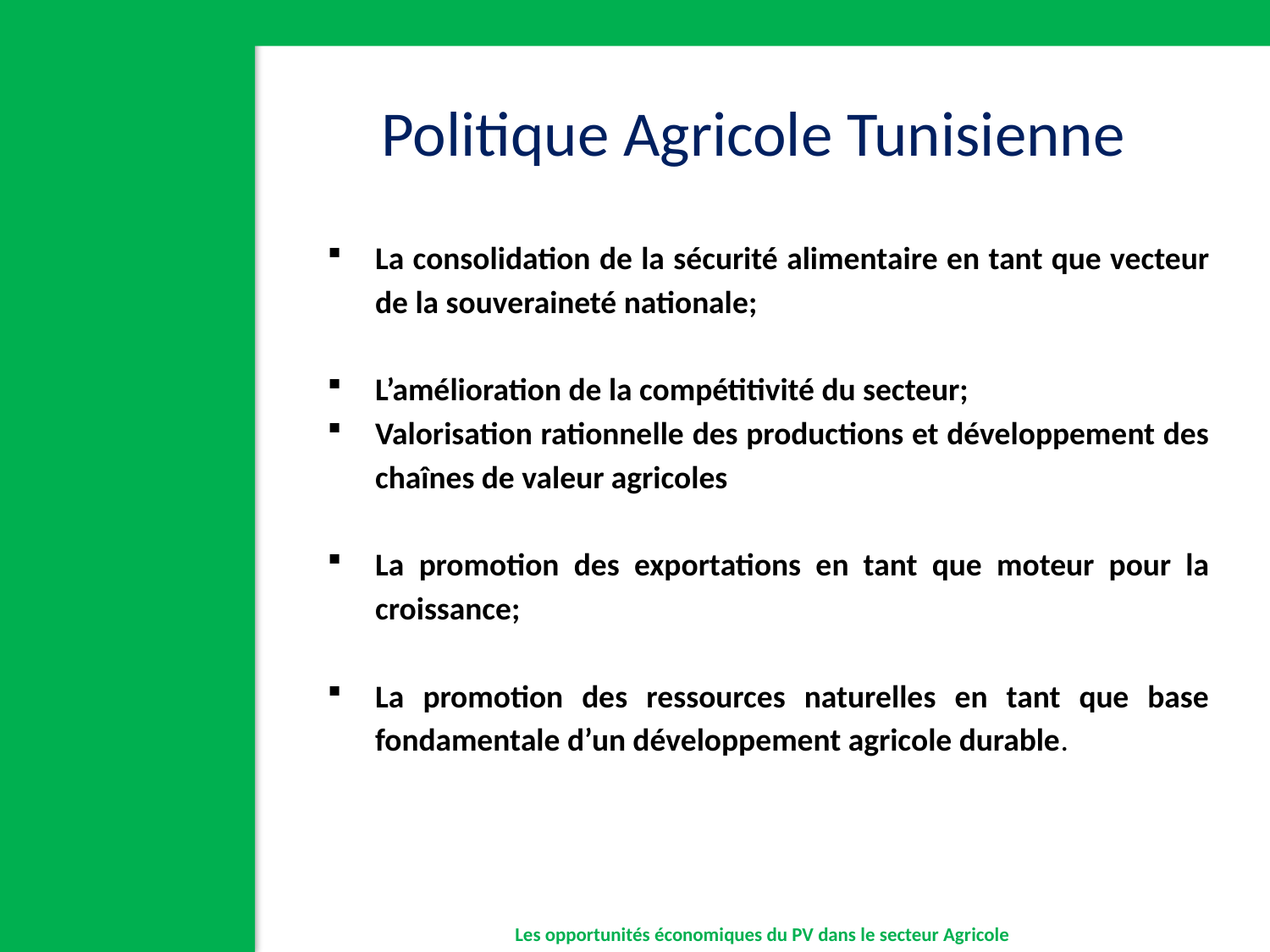

Politique Agricole Tunisienne
La consolidation de la sécurité alimentaire en tant que vecteur de la souveraineté nationale;

L’amélioration de la compétitivité du secteur;
Valorisation rationnelle des productions et développement des chaînes de valeur agricoles

La promotion des exportations en tant que moteur pour la croissance;

La promotion des ressources naturelles en tant que base fondamentale d’un développement agricole durable.